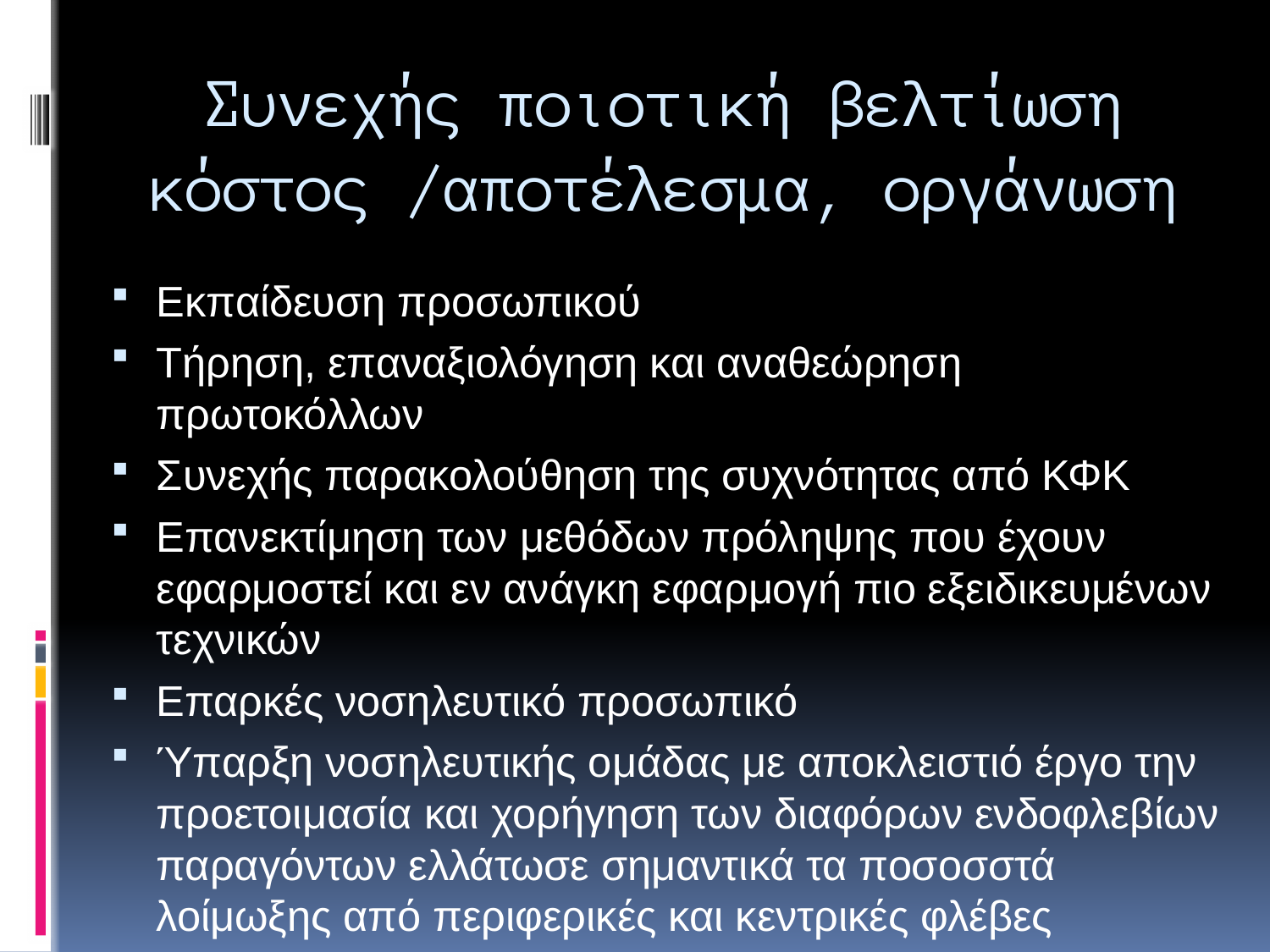

# Συνεχής ποιοτική βελτίωση κόστος /αποτέλεσμα, οργάνωση
Εκπαίδευση προσωπικού
Τήρηση, επαναξιολόγηση και αναθεώρηση πρωτοκόλλων
Συνεχής παρακολούθηση της συχνότητας από ΚΦΚ
Επανεκτίμηση των μεθόδων πρόληψης που έχουν εφαρμοστεί και εν ανάγκη εφαρμογή πιο εξειδικευμένων τεχνικών
Επαρκές νοσηλευτικό προσωπικό
Ύπαρξη νοσηλευτικής ομάδας με αποκλειστιό έργο την προετοιμασία και χορήγηση των διαφόρων ενδοφλεβίων παραγόντων ελλάτωσε σημαντικά τα ποσοσστά λοίμωξης από περιφερικές και κεντρικές φλέβες